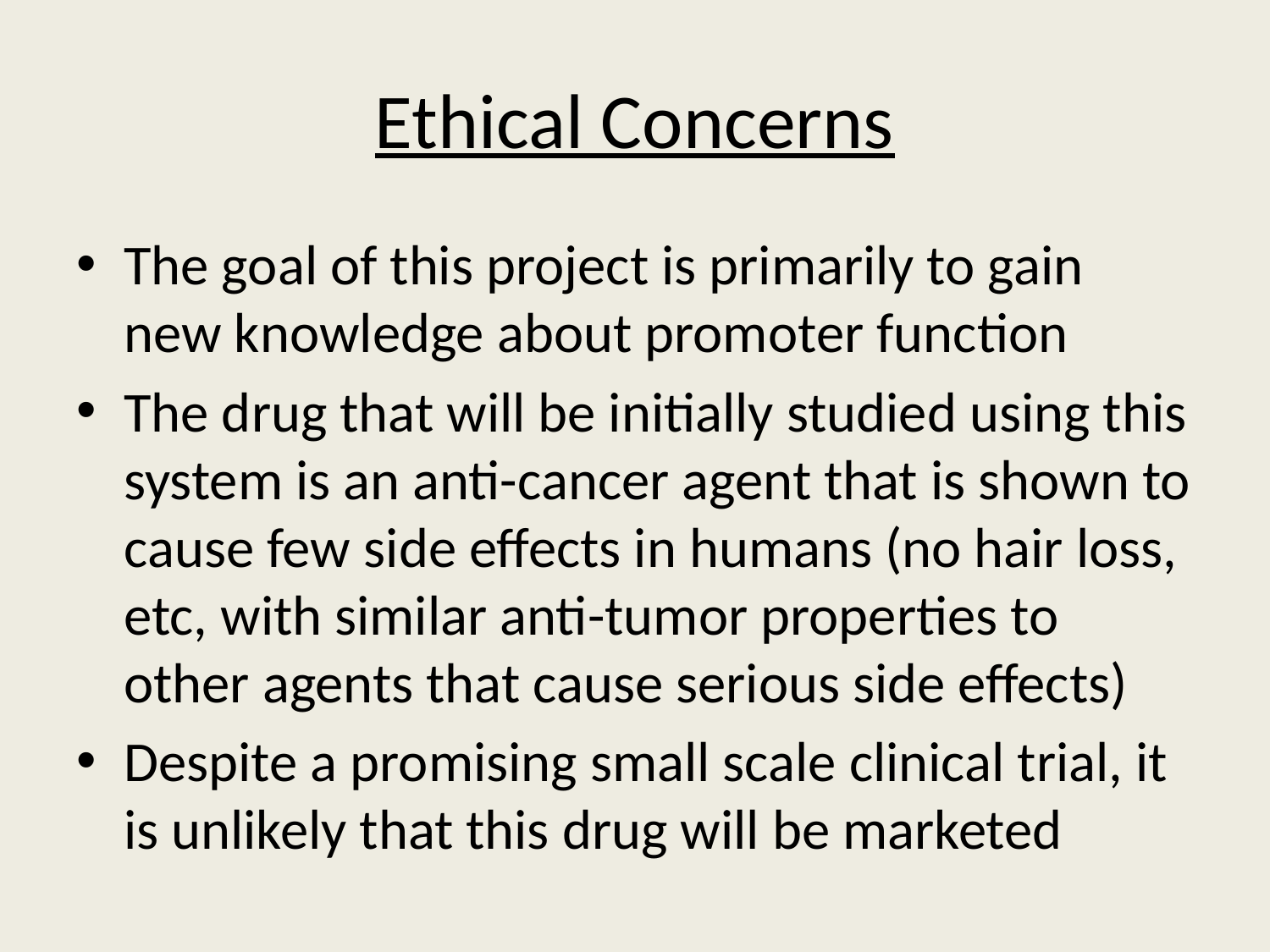

# Ethical Concerns
The goal of this project is primarily to gain new knowledge about promoter function
The drug that will be initially studied using this system is an anti-cancer agent that is shown to cause few side effects in humans (no hair loss, etc, with similar anti-tumor properties to other agents that cause serious side effects)
Despite a promising small scale clinical trial, it is unlikely that this drug will be marketed